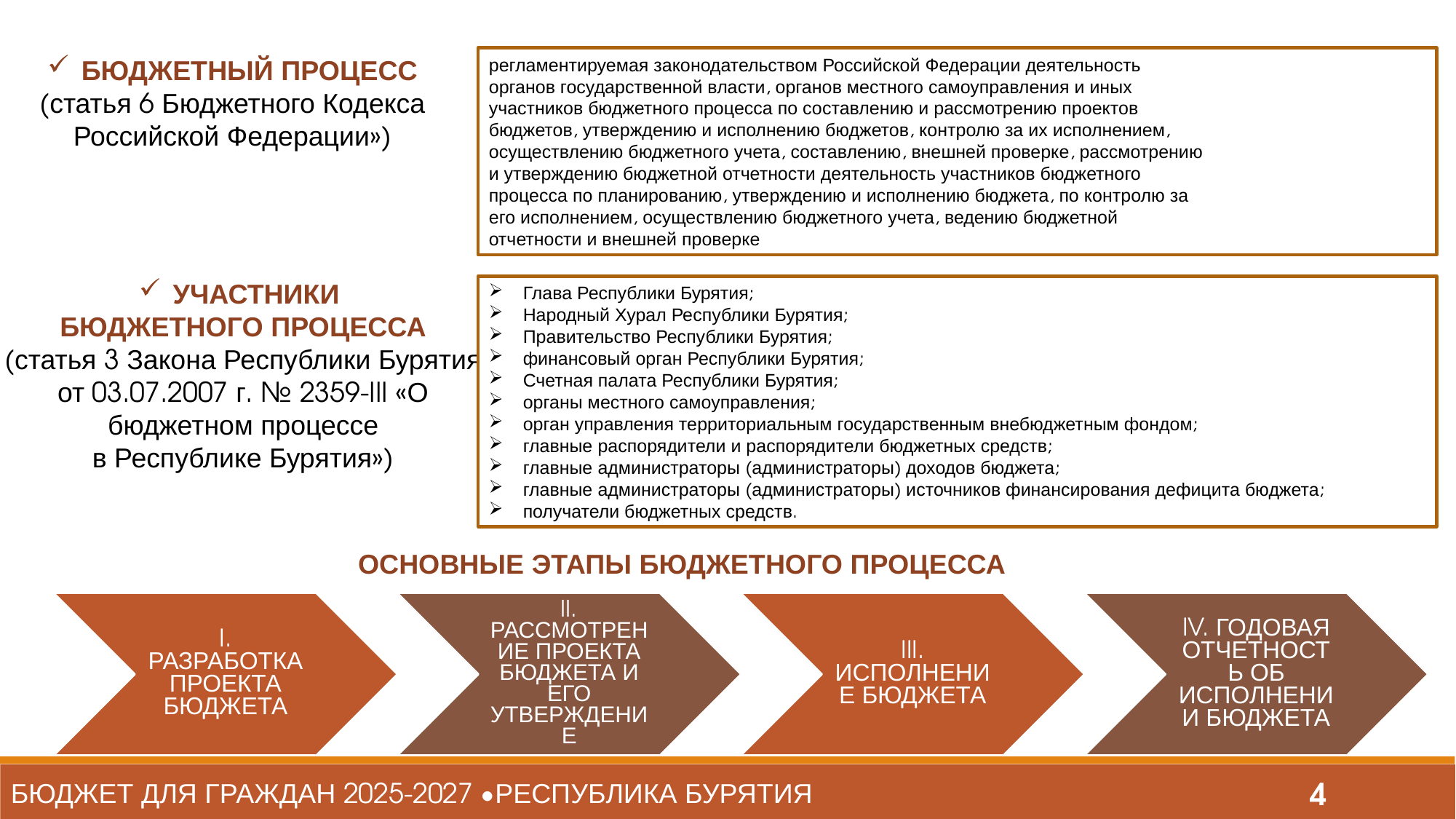

БЮДЖЕТНЫЙ ПРОЦЕСС
(статья 6 Бюджетного Кодекса
Российской Федерации»)
регламентируемая законодательством Российской Федерации деятельность
органов государственной власти, органов местного самоуправления и иных
участников бюджетного процесса по составлению и рассмотрению проектов
бюджетов, утверждению и исполнению бюджетов, контролю за их исполнением,
осуществлению бюджетного учета, составлению, внешней проверке, рассмотрению
и утверждению бюджетной отчетности деятельность участников бюджетного
процесса по планированию, утверждению и исполнению бюджета, по контролю за
его исполнением, осуществлению бюджетного учета, ведению бюджетной
отчетности и внешней проверке
УЧАСТНИКИ
БЮДЖЕТНОГО ПРОЦЕССА
(статья 3 Закона Республики Бурятия
от 03.07.2007 г. № 2359-III «О бюджетном процессе
в Республике Бурятия»)
Глава Республики Бурятия;
Народный Хурал Республики Бурятия;
Правительство Республики Бурятия;
финансовый орган Республики Бурятия;
Счетная палата Республики Бурятия;
органы местного самоуправления;
орган управления территориальным государственным внебюджетным фондом;
главные распорядители и распорядители бюджетных средств;
главные администраторы (администраторы) доходов бюджета;
главные администраторы (администраторы) источников финансирования дефицита бюджета;
получатели бюджетных средств.
ОСНОВНЫЕ ЭТАПЫ БЮДЖЕТНОГО ПРОЦЕССА
I. РАЗРАБОТКА ПРОЕКТА БЮДЖЕТА
II. РАССМОТРЕНИЕ ПРОЕКТА БЮДЖЕТА И ЕГО УТВЕРЖДЕНИЕ
III. ИСПОЛНЕНИЕ БЮДЖЕТА
IV. ГОДОВАЯ ОТЧЕТНОСТЬ ОБ ИСПОЛНЕНИИ БЮДЖЕТА
БЮДЖЕТ ДЛЯ ГРАЖДАН 2025-2027 •РЕСПУБЛИКА БУРЯТИЯ
4